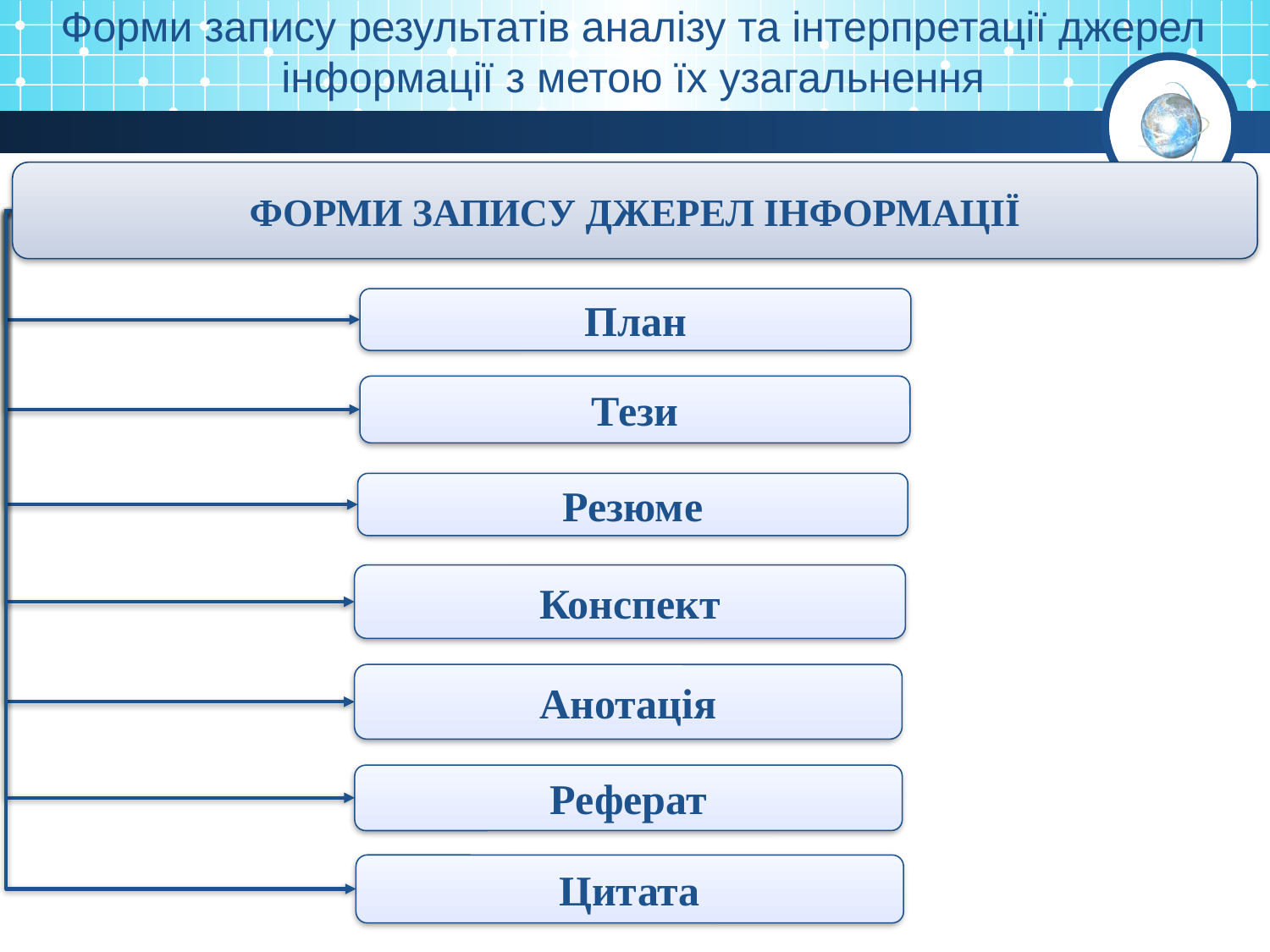

Форми запису результатів аналізу та інтерпретації джерел інформації з метою їх узагальнення
ФОРМИ ЗАПИСУ ДЖЕРЕЛ ІНФОРМАЦІЇ
План
Тези
Резюме
Конспект
Анотація
Реферат
Цитата